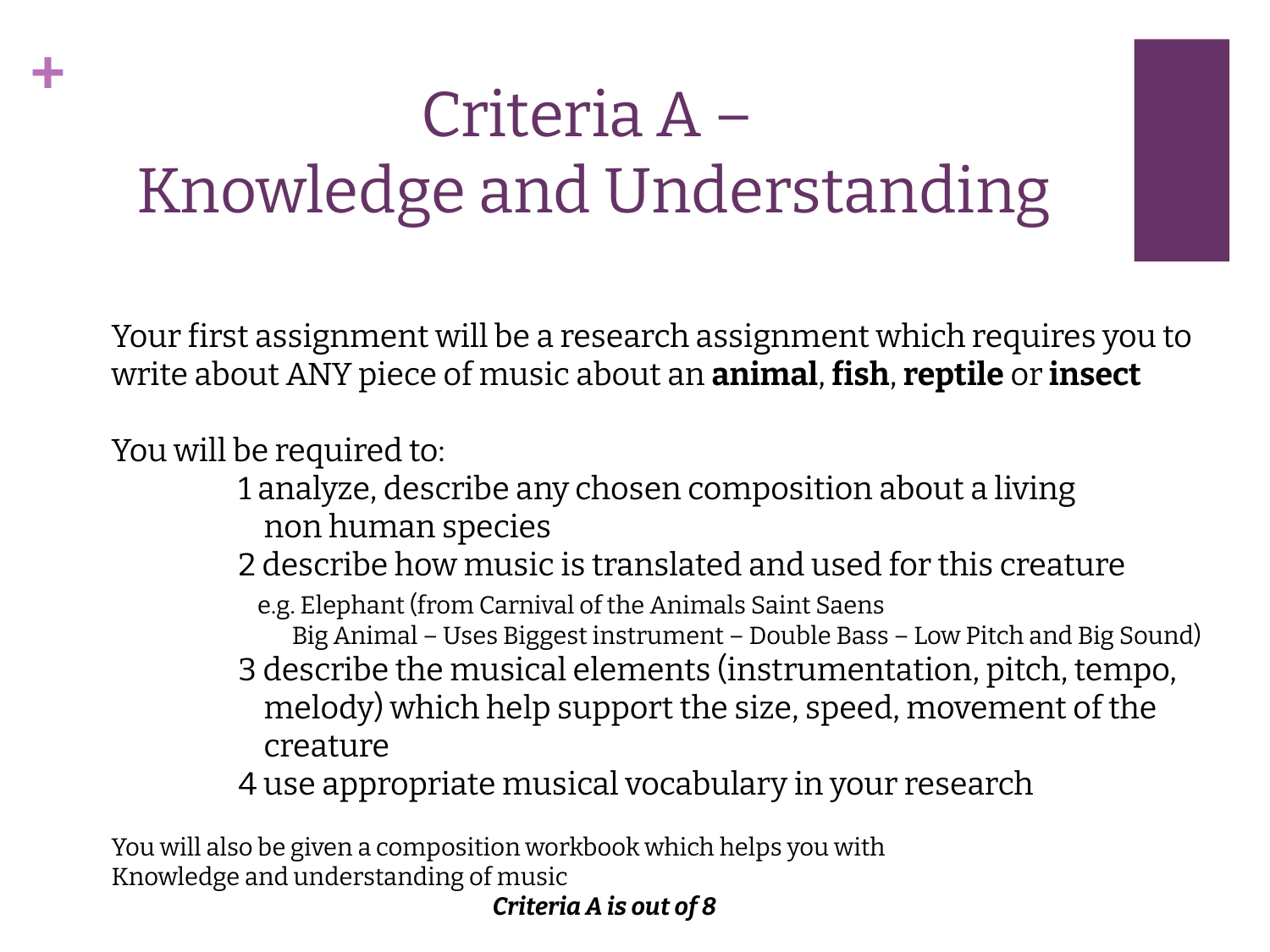

# Criteria A – Knowledge and Understanding
Your first assignment will be a research assignment which requires you to
write about ANY piece of music about an animal, fish, reptile or insect

You will be required to:
	1 analyze, describe any chosen composition about a living
	    non human species
	2 describe how music is translated and used for this creature
	   e.g. Elephant (from Carnival of the Animals Saint Saens
	           Big Animal – Uses Biggest instrument – Double Bass – Low Pitch and Big Sound)
	3 describe the musical elements (instrumentation, pitch, tempo,
	    melody) which help support the size, speed, movement of the
	    creature
	4 use appropriate musical vocabulary in your research

You will also be given a composition workbook which helps you with
Knowledge and understanding of music
			Criteria A is out of 8